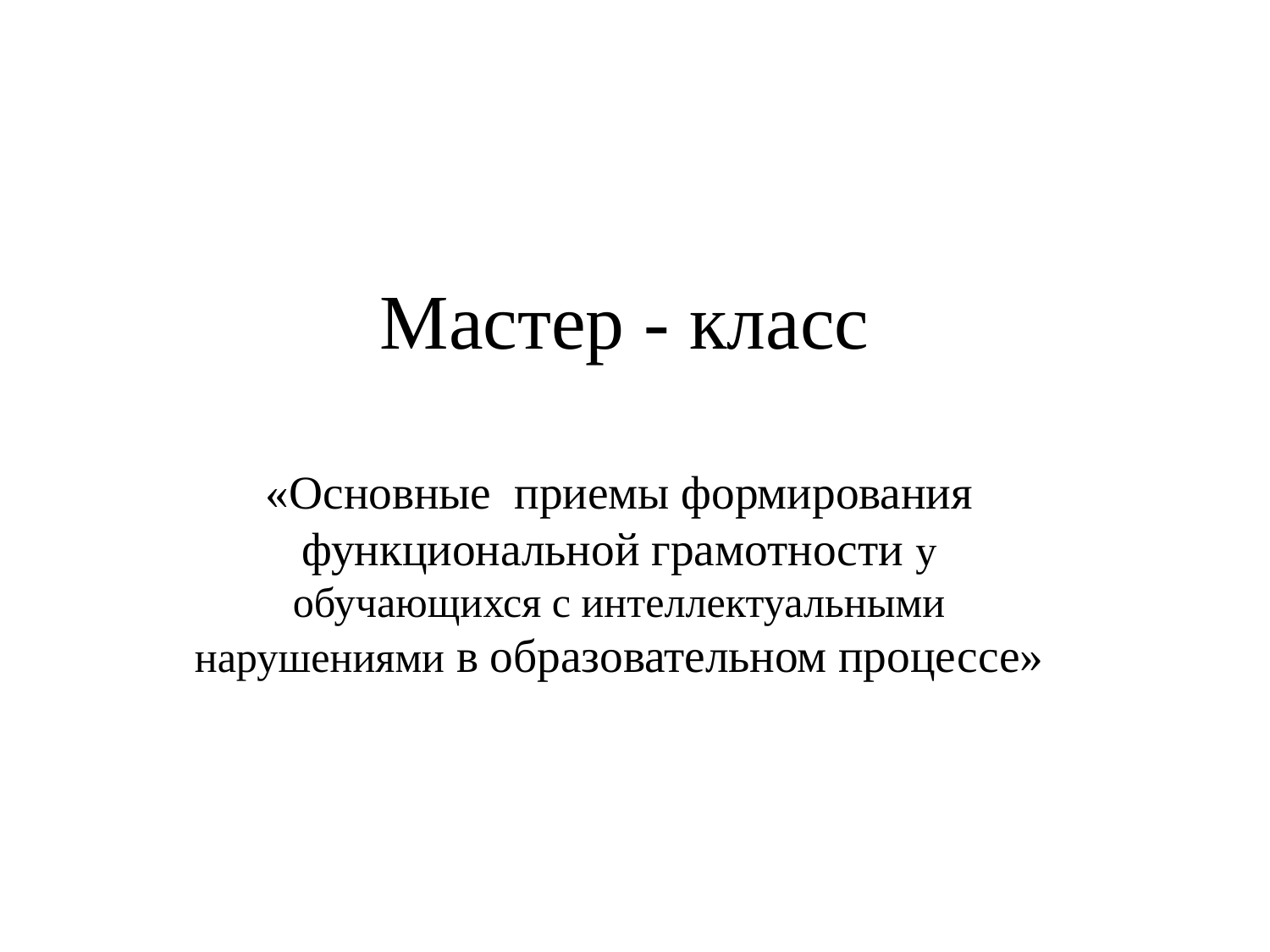

# Мастер - класс
«Основные  приемы формирования функциональной грамотности у обучающихся с интеллектуальными нарушениями в образовательном процессе»